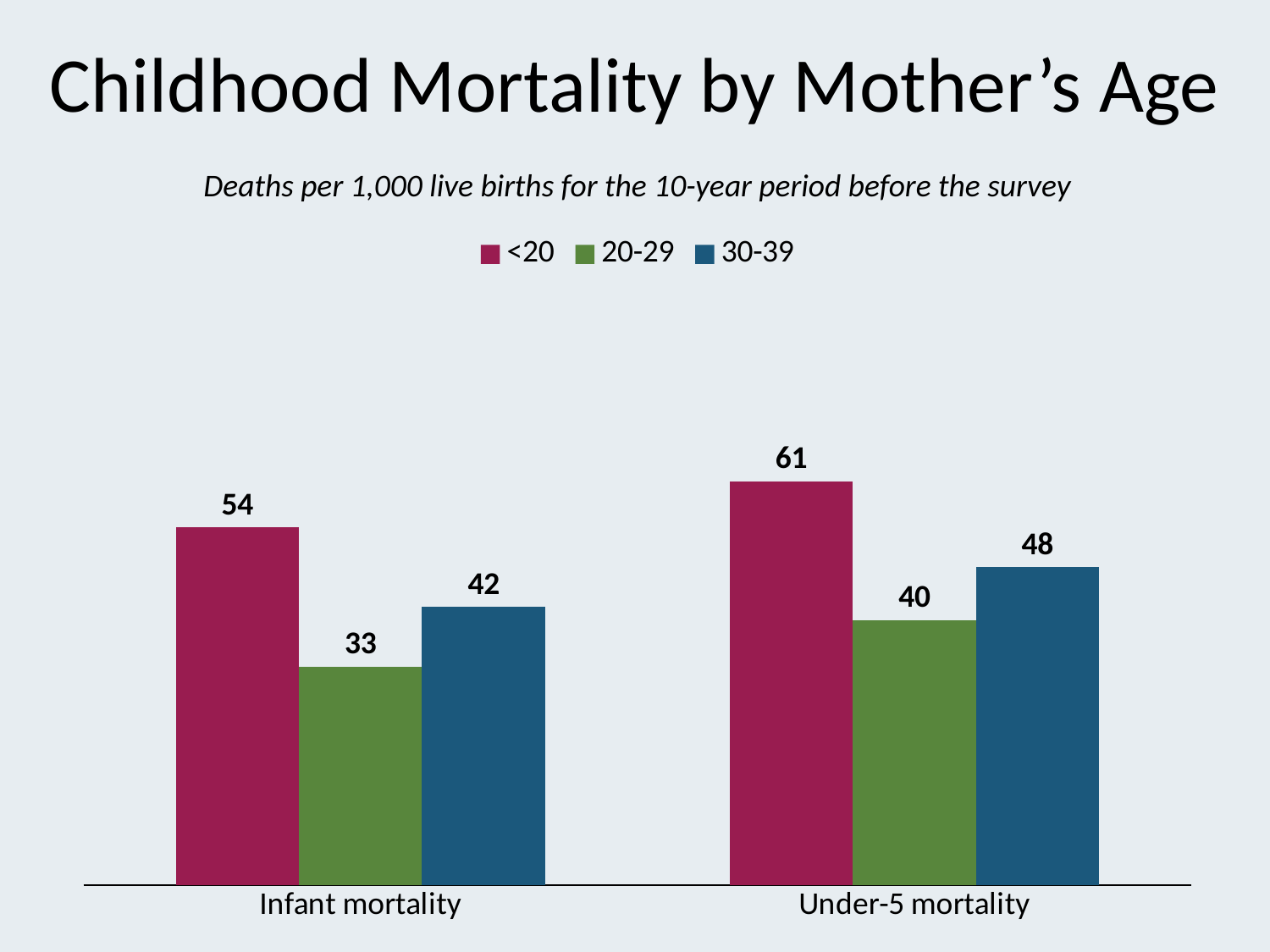

# Childhood Mortality by Mother’s Age
Deaths per 1,000 live births for the 10-year period before the survey

### Chart

| Category | <20 | 20-29 | 30-39 |
|---|---|---|---|
| Infant mortality | 54.0 | 33.0 | 42.0 |
| Under-5 mortality | 61.0 | 40.0 | 48.0 |